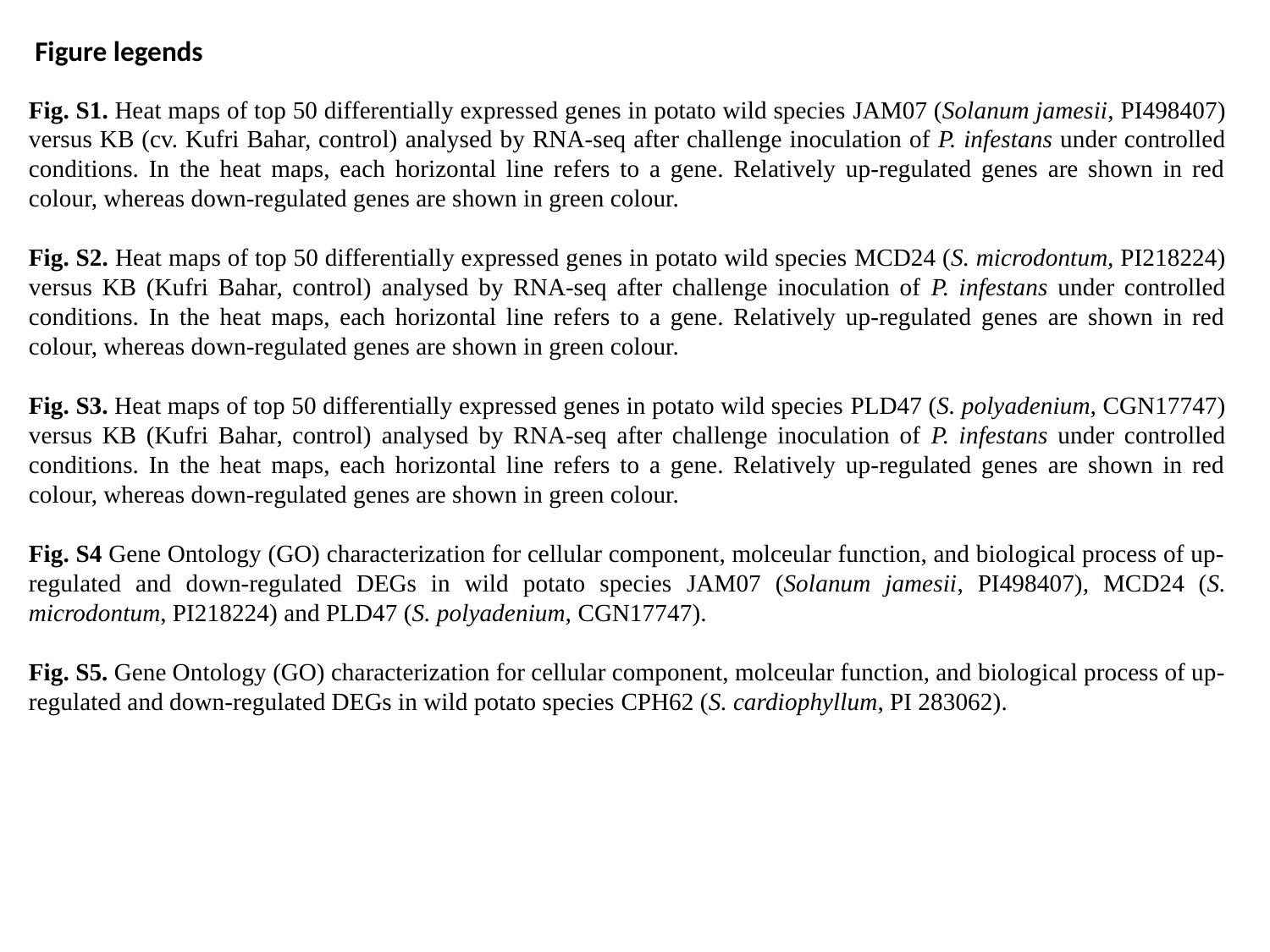

Figure legends
Fig. S1. Heat maps of top 50 differentially expressed genes in potato wild species JAM07 (Solanum jamesii, PI498407) versus KB (cv. Kufri Bahar, control) analysed by RNA-seq after challenge inoculation of P. infestans under controlled conditions. In the heat maps, each horizontal line refers to a gene. Relatively up-regulated genes are shown in red colour, whereas down-regulated genes are shown in green colour.

Fig. S2. Heat maps of top 50 differentially expressed genes in potato wild species MCD24 (S. microdontum, PI218224) versus KB (Kufri Bahar, control) analysed by RNA-seq after challenge inoculation of P. infestans under controlled conditions. In the heat maps, each horizontal line refers to a gene. Relatively up-regulated genes are shown in red colour, whereas down-regulated genes are shown in green colour.

Fig. S3. Heat maps of top 50 differentially expressed genes in potato wild species PLD47 (S. polyadenium, CGN17747) versus KB (Kufri Bahar, control) analysed by RNA-seq after challenge inoculation of P. infestans under controlled conditions. In the heat maps, each horizontal line refers to a gene. Relatively up-regulated genes are shown in red colour, whereas down-regulated genes are shown in green colour.

Fig. S4 Gene Ontology (GO) characterization for cellular component, molceular function, and biological process of up-regulated and down-regulated DEGs in wild potato species JAM07 (Solanum jamesii, PI498407), MCD24 (S. microdontum, PI218224) and PLD47 (S. polyadenium, CGN17747).

Fig. S5. Gene Ontology (GO) characterization for cellular component, molceular function, and biological process of up-regulated and down-regulated DEGs in wild potato species CPH62 (S. cardiophyllum, PI 283062).